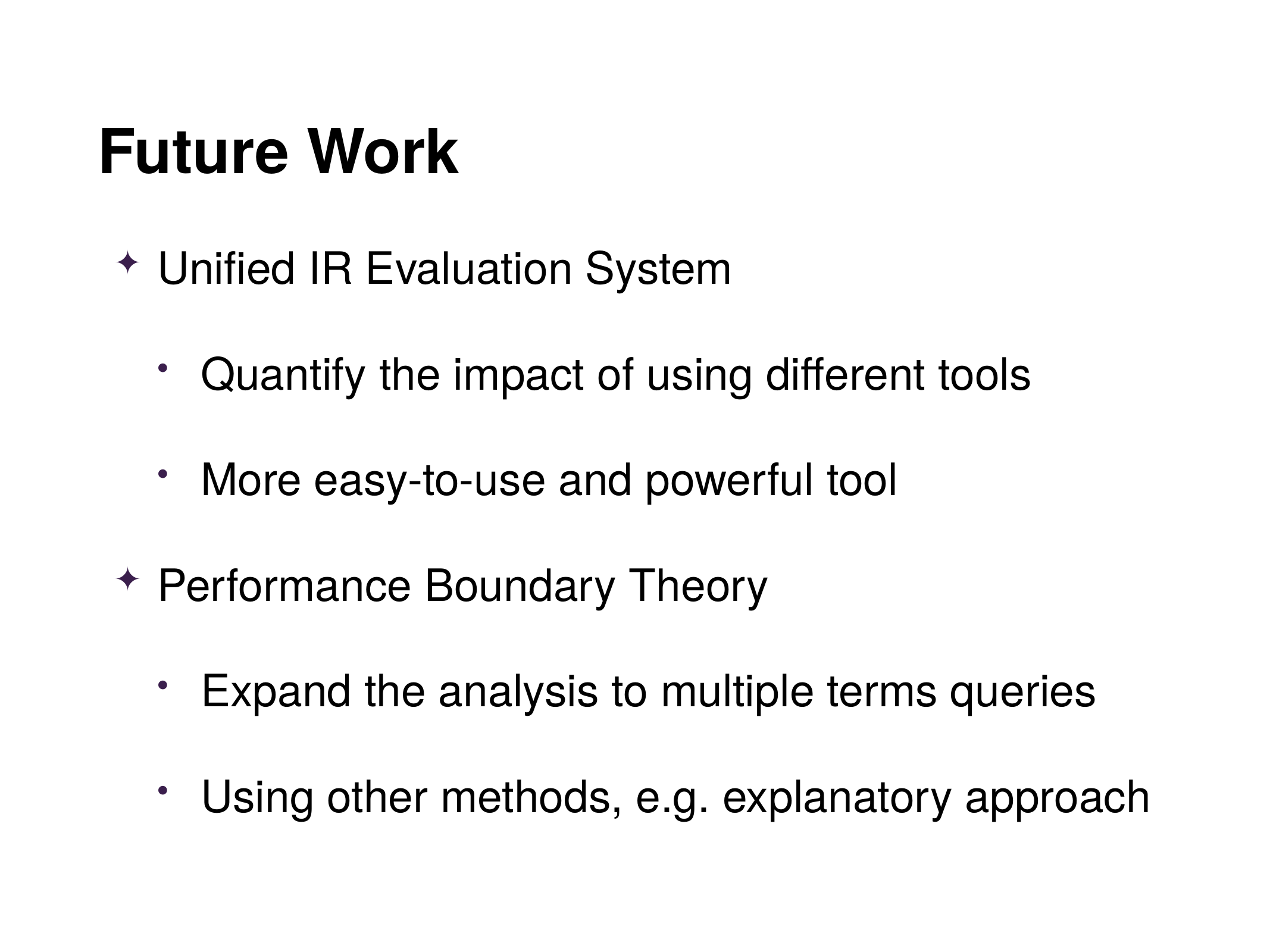

Future Work
Unified IR Evaluation System
Quantify the impact of using different tools
More easy-to-use and powerful tool
Performance Boundary Theory
Expand the analysis to multiple terms queries
Using other methods, e.g. explanatory approach
199